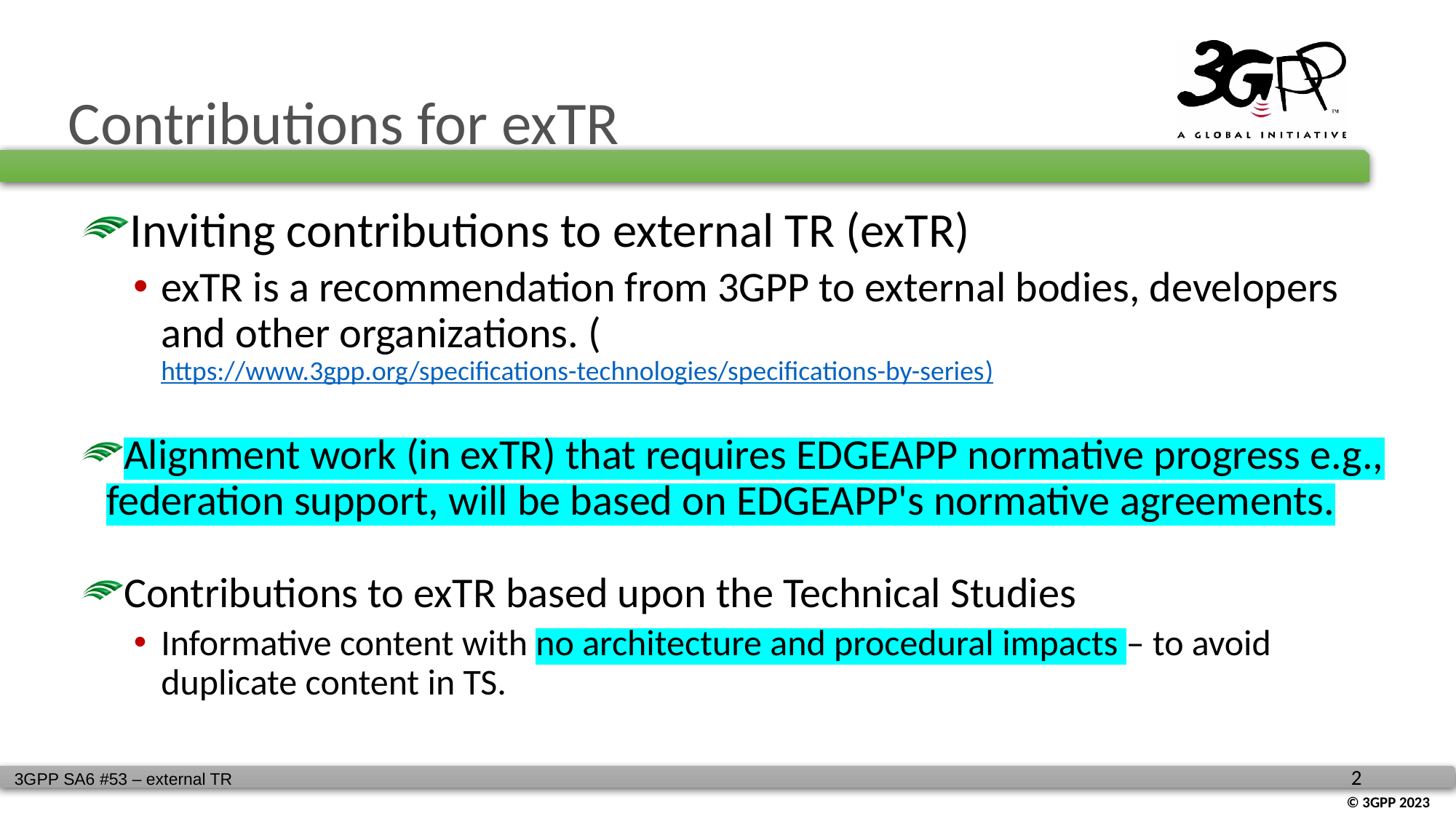

# Contributions for exTR
Inviting contributions to external TR (exTR)
exTR is a recommendation from 3GPP to external bodies, developers and other organizations. (https://www.3gpp.org/specifications-technologies/specifications-by-series)

Alignment work (in exTR) that requires EDGEAPP normative progress e.g., federation support, will be based on EDGEAPP's normative agreements.

Contributions to exTR based upon the Technical Studies
Informative content with no architecture and procedural impacts – to avoid duplicate content in TS.